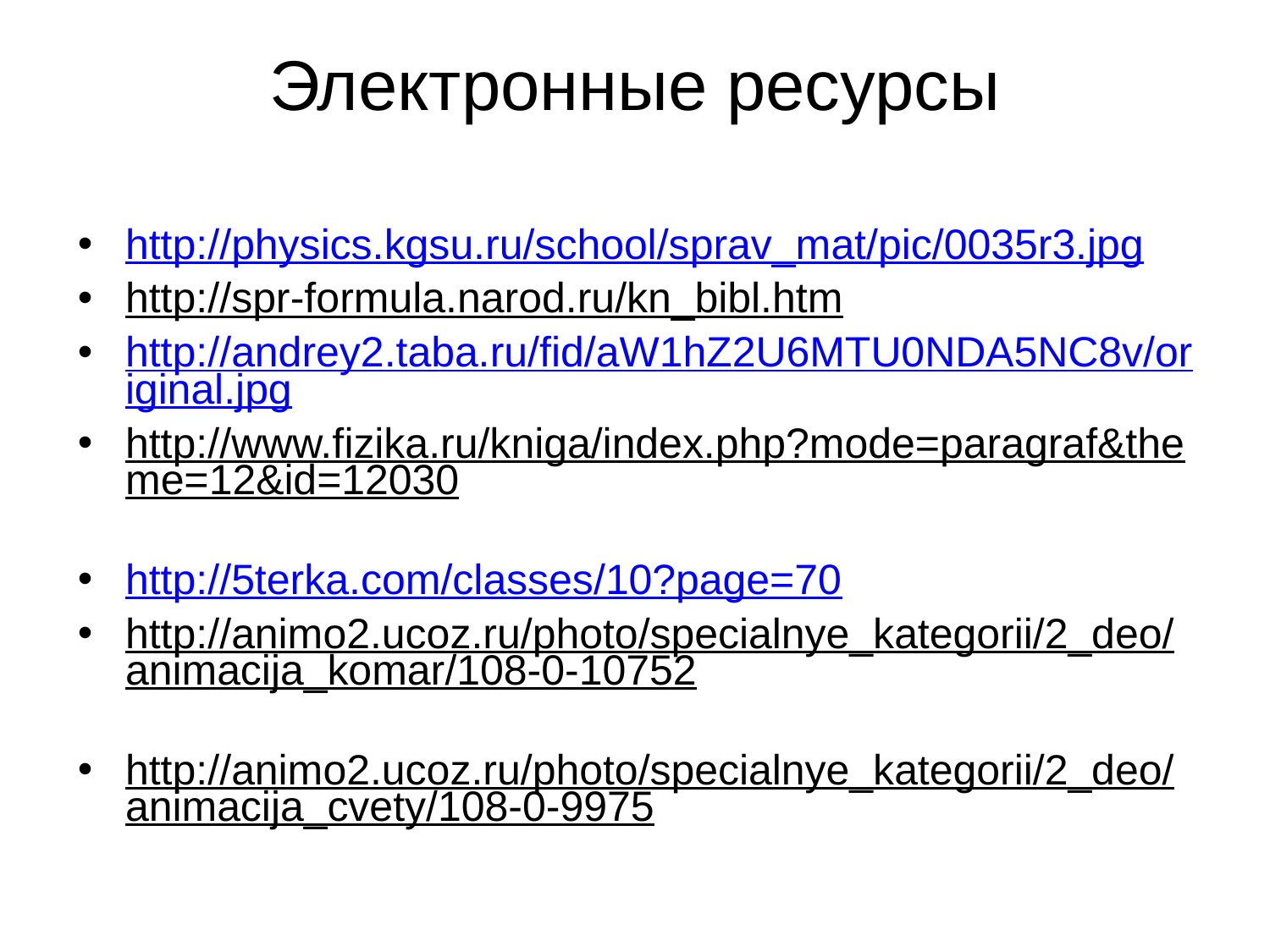

# Электронные ресурсы
http://physics.kgsu.ru/school/sprav_mat/pic/0035r3.jpg
http://spr-formula.narod.ru/kn_bibl.htm
http://andrey2.taba.ru/fid/aW1hZ2U6MTU0NDA5NC8v/original.jpg
http://www.fizika.ru/kniga/index.php?mode=paragraf&theme=12&id=12030
http://5terka.com/classes/10?page=70
http://animo2.ucoz.ru/photo/specialnye_kategorii/2_deo/animacija_komar/108-0-10752
http://animo2.ucoz.ru/photo/specialnye_kategorii/2_deo/animacija_cvety/108-0-9975